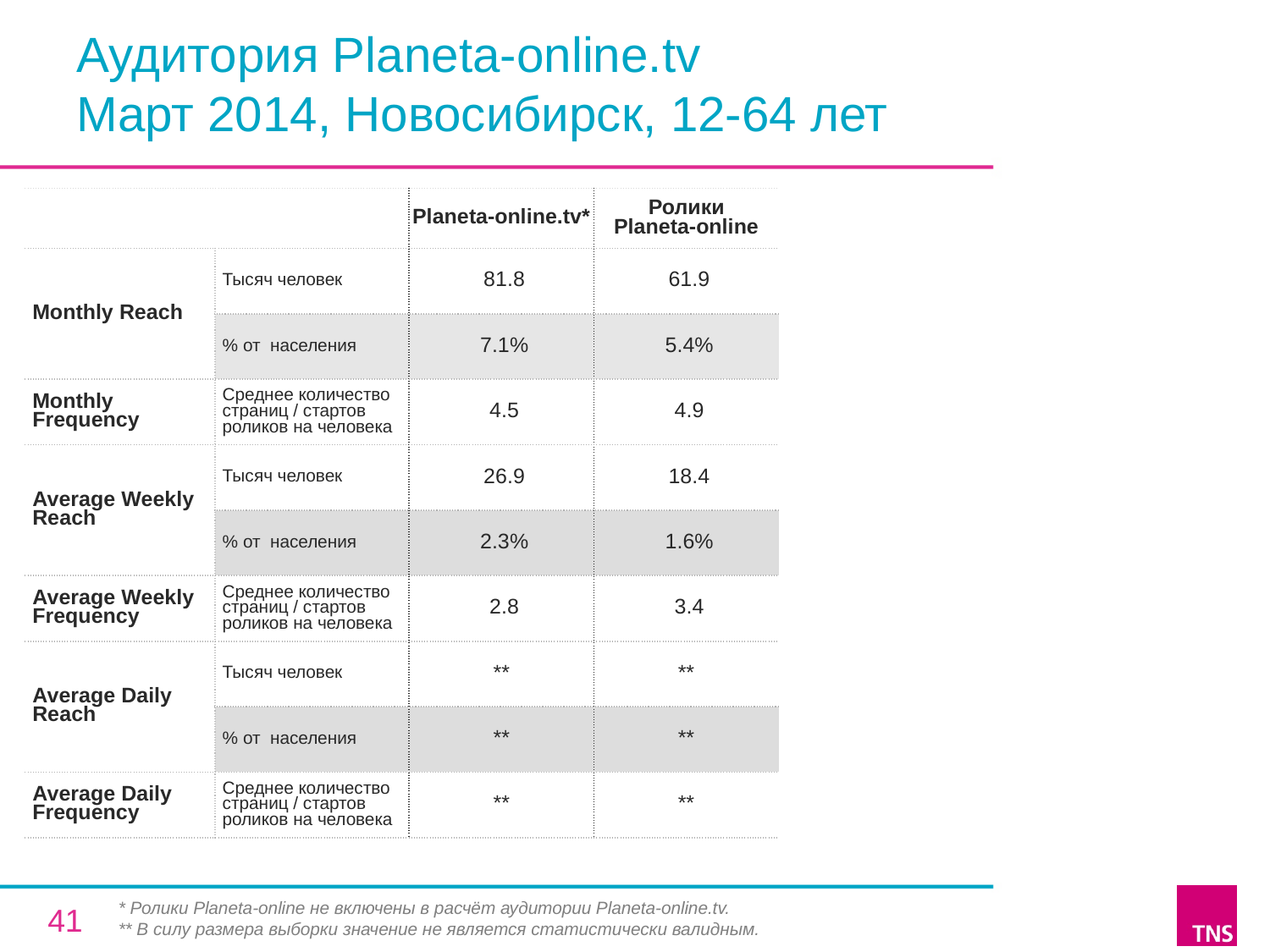

# Аудитория Planeta-online.tv Март 2014, Новосибирск, 12-64 лет
|  |  | Planeta-online.tv\* | Ролики Planeta-online |
| --- | --- | --- | --- |
| Monthly Reach | Тысяч человек | 81.8 | 61.9 |
|  | % от населения | 7.1% | 5.4% |
| Monthly Frequency | Среднее количество страниц / стартов роликов на человека | 4.5 | 4.9 |
| Average Weekly Reach | Тысяч человек | 26.9 | 18.4 |
|  | % от населения | 2.3% | 1.6% |
| Average Weekly Frequency | Среднее количество страниц / стартов роликов на человека | 2.8 | 3.4 |
| Average Daily Reach | Тысяч человек | \*\* | \*\* |
|  | % от населения | \*\* | \*\* |
| Average Daily Frequency | Среднее количество страниц / стартов роликов на человека | \*\* | \*\* |
* Ролики Planeta-online не включены в расчёт аудитории Planeta-online.tv.
** В силу размера выборки значение не является статистически валидным.
41